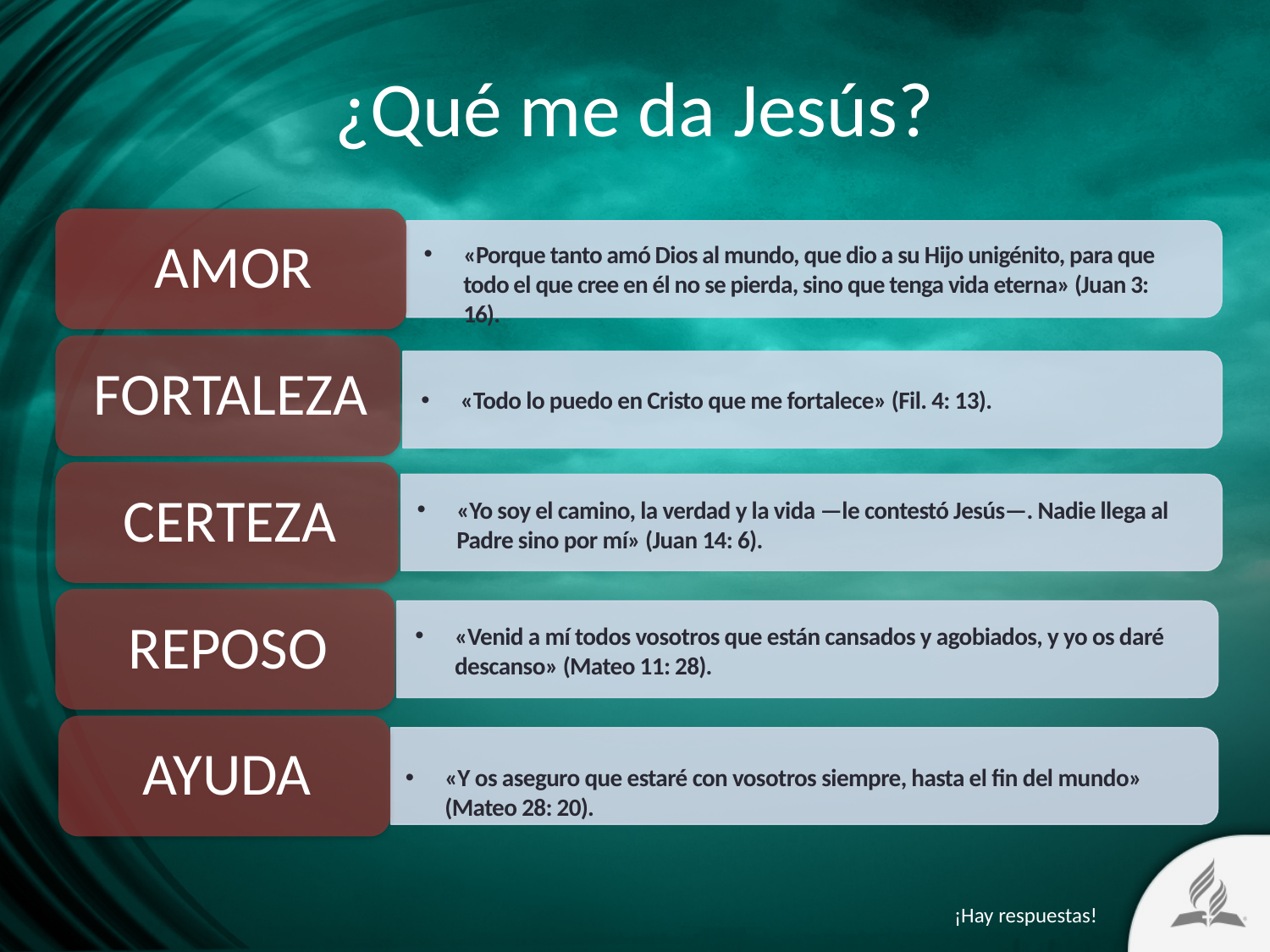

# ¿Qué me da Jesús?

AMOR

FORTALEZA

CERTEZA

REPOSO

AYUDA
«Porque tanto amó Dios al mundo, que dio a su Hijo unigénito, para que todo el que cree en él no se pierda, sino que tenga vida eterna» (Juan 3: 16).
«Todo lo puedo en Cristo que me fortalece» (Fil. 4: 13).
«Yo soy el camino, la verdad y la vida —le contestó Jesús—. Nadie llega al Padre sino por mí» (Juan 14: 6).
«Venid a mí todos vosotros que están cansados y agobiados, y yo os daré descanso» (Mateo 11: 28).
«Y os aseguro que estaré con vosotros siempre, hasta el fin del mundo» (Mateo 28: 20).
¡Hay respuestas!